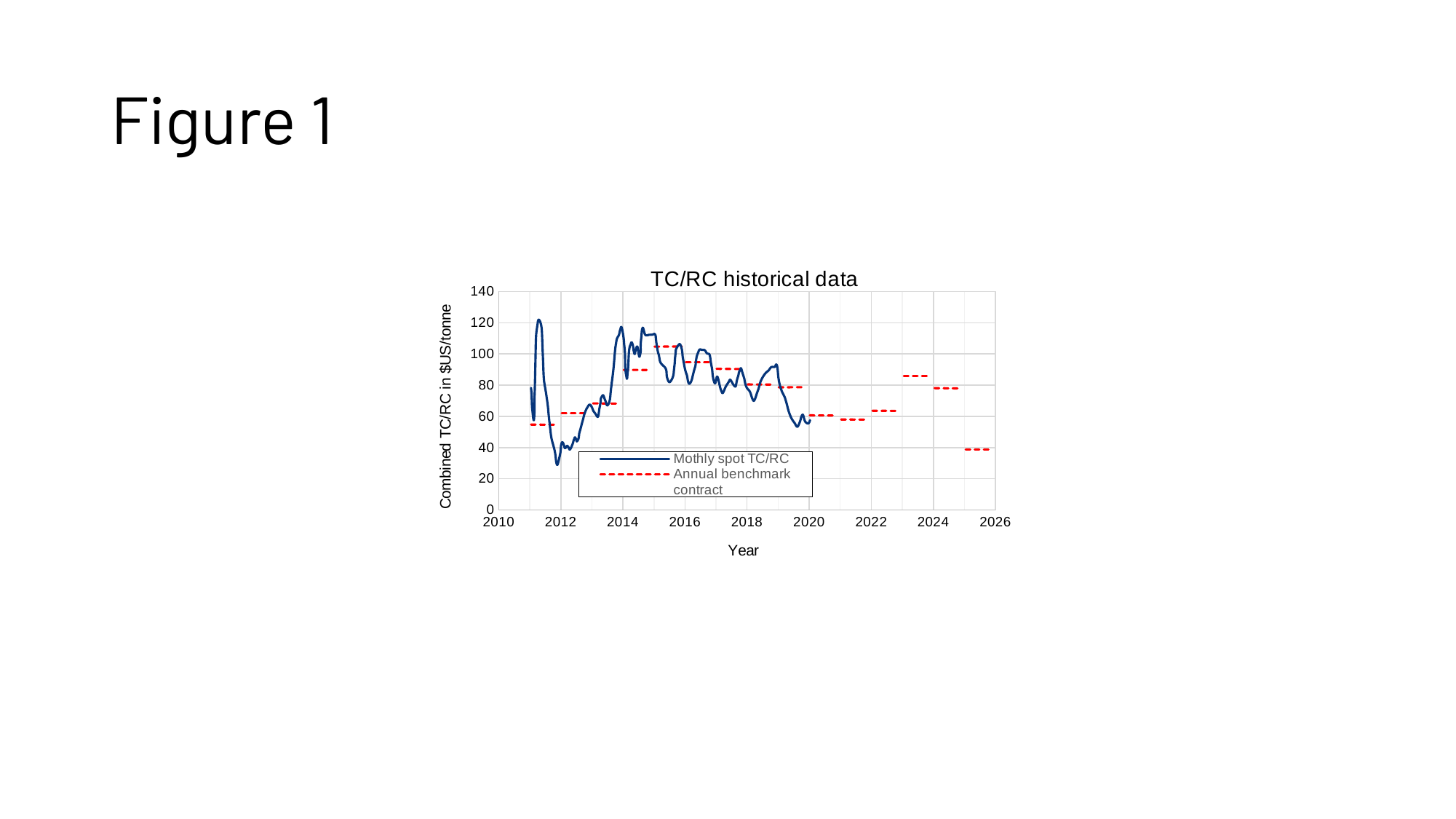

# Figure 1

### Chart: TC/RC historical data

| Category | Mothly spot TC/RC | AUSIMM marketing 101 | Annual benchmark contract | Annual benchmark contract |
|---|---|---|---|---|